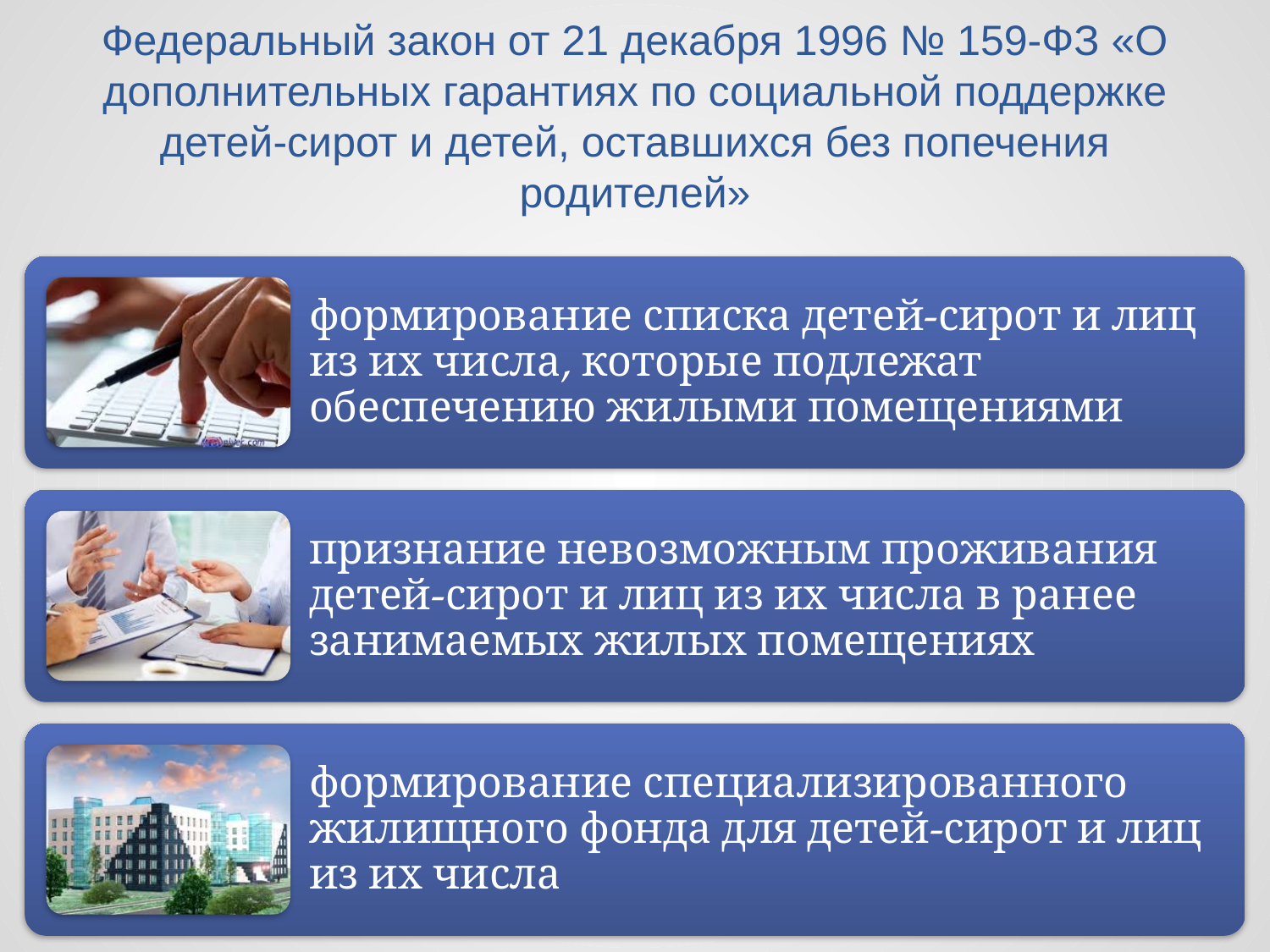

# Федеральный закон от 21 декабря 1996 № 159-ФЗ «О дополнительных гарантиях по социальной поддержке детей-сирот и детей, оставшихся без попечения родителей»
формирование списка детей-сирот и лиц из их числа, которые подлежат обеспечению жилыми помещениями
признание невозможным проживания детей-сирот и лиц из их числа в ранее занимаемых жилых помещениях
формирование специализированного жилищного фонда для детей-сирот и лиц из их числа